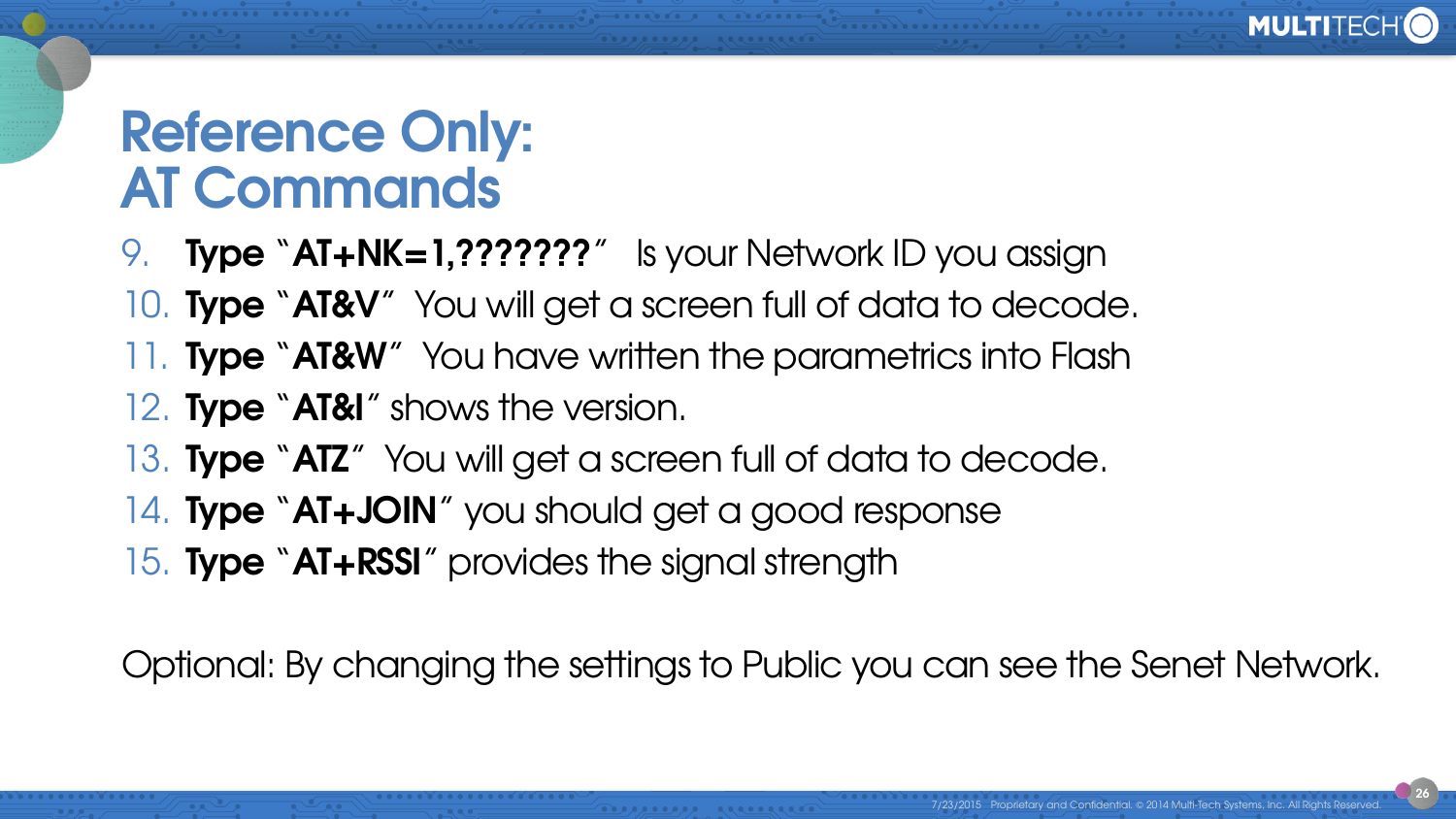

# Reference Only: AT Commands
 Type “AT+NK=1,???????”   Is your Network ID you assign
 Type “AT&V”  You will get a screen full of data to decode.
 Type “AT&W”  You have written the parametrics into Flash
 Type “AT&I” shows the version.
 Type “ATZ”  You will get a screen full of data to decode.
 Type “AT+JOIN” you should get a good response
 Type “AT+RSSI” provides the signal strength

Optional: By changing the settings to Public you can see the Senet Network.

26
7/23/2015
Proprietary and Confidential. © 2014 Multi-Tech Systems, Inc. All Rights Reserved.